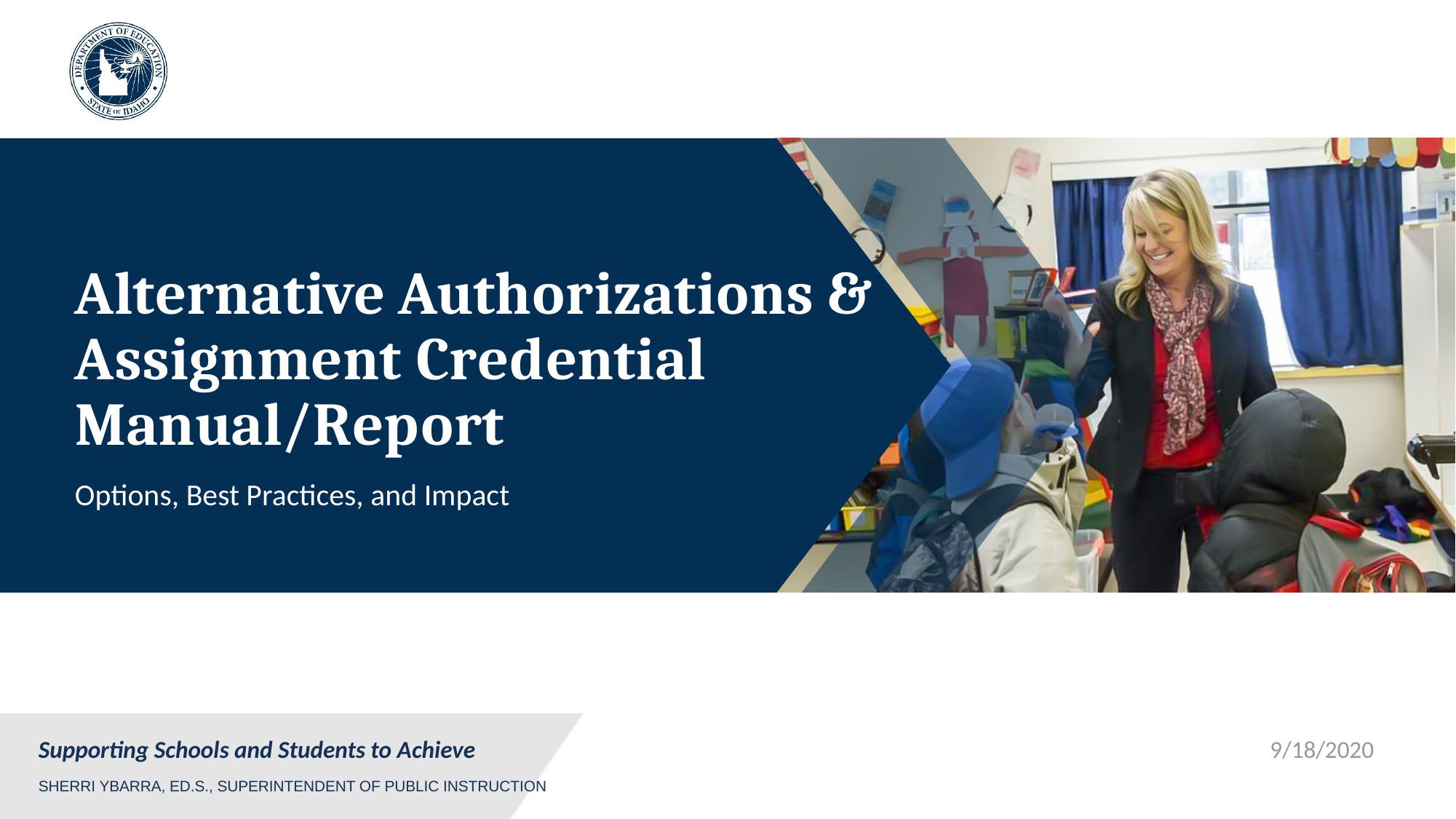

# Alternative Authorizations & Assignment Credential Manual/Report
Options, Best Practices, and Impact
9/18/2020